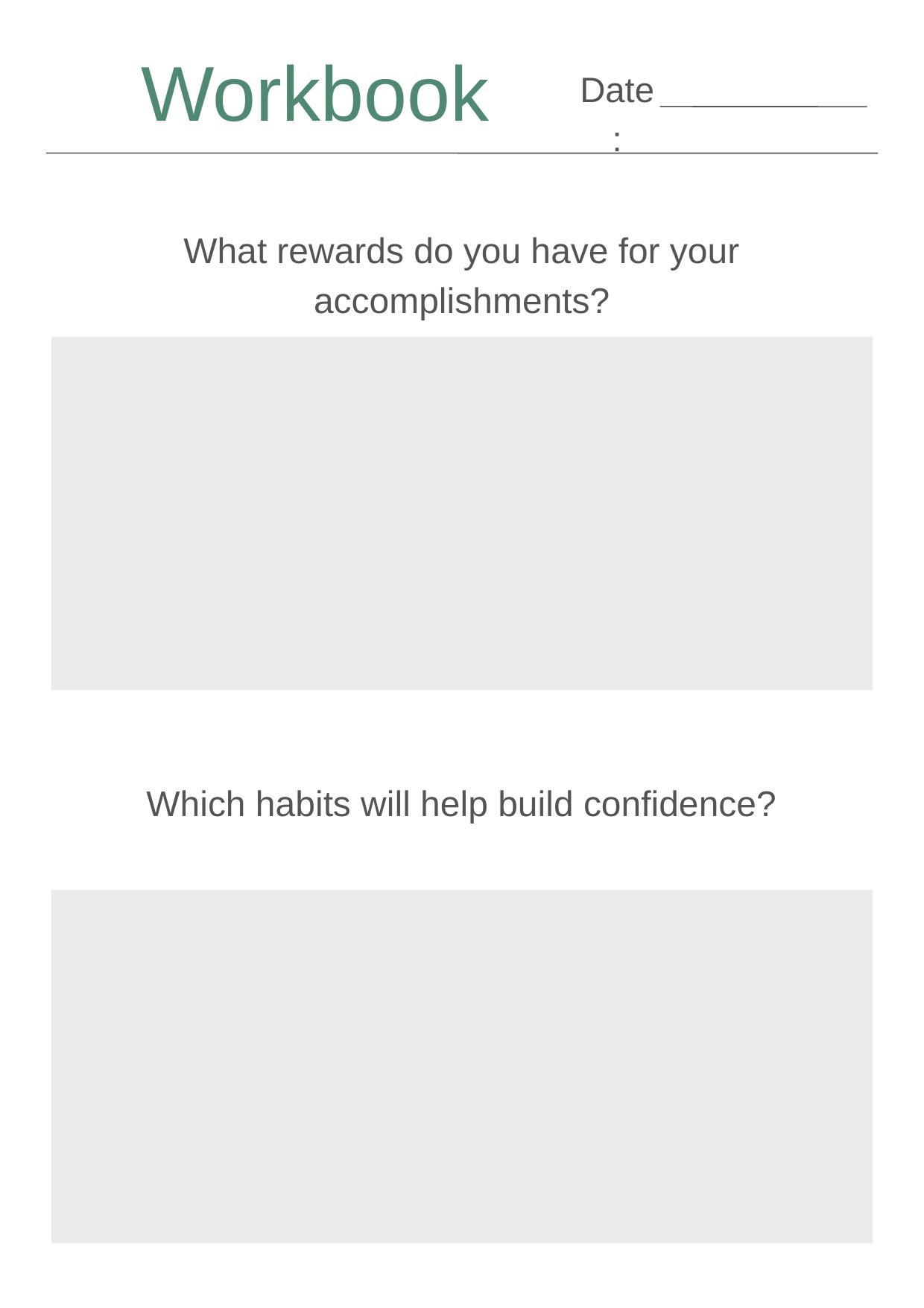

Workbook
Date:

What rewards do you have for your accomplishments?

Which habits will help build confidence?